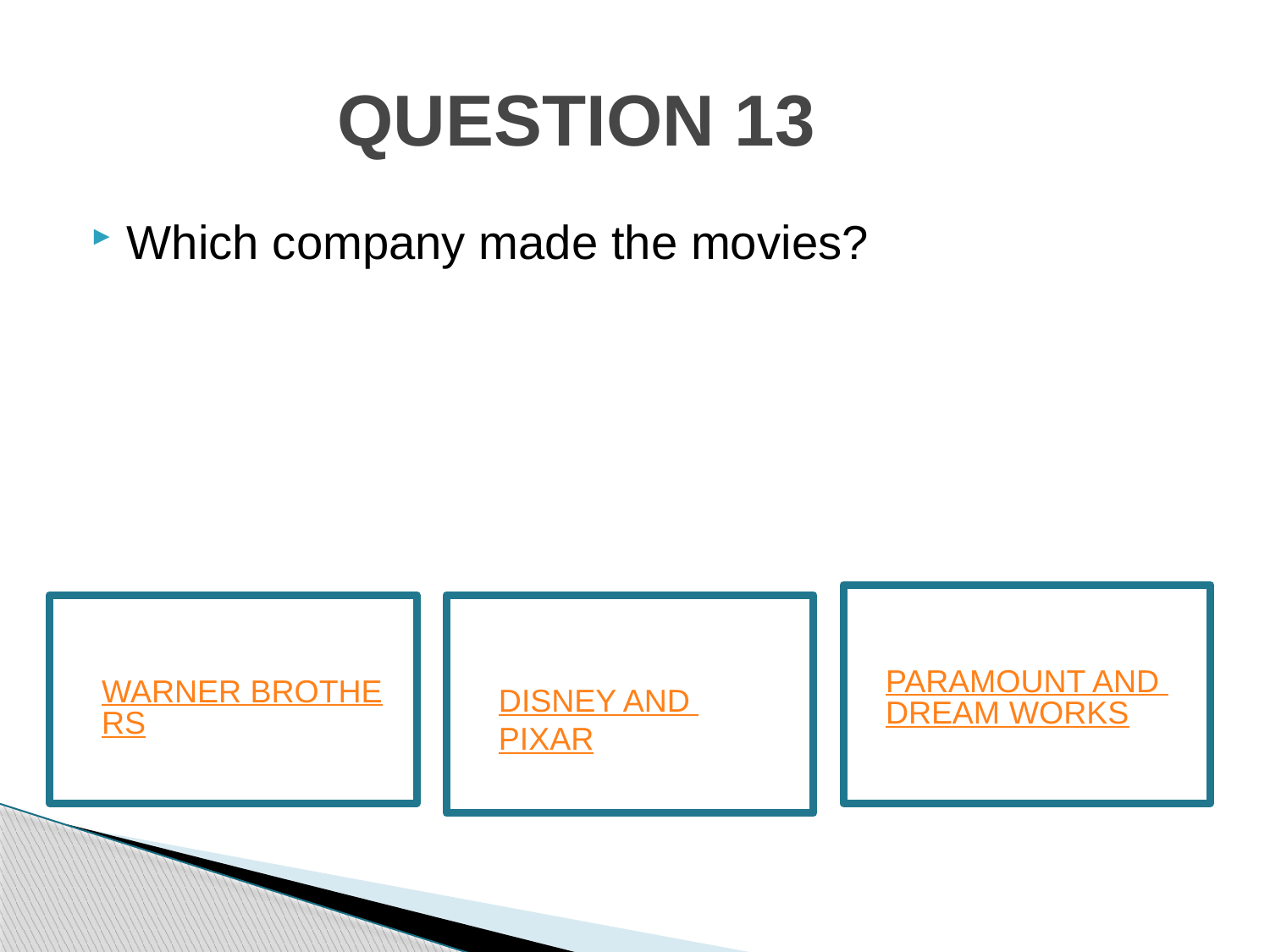

# QUESTION 13
Which company made the movies?

PARAMOUNT AND DREAM WORKS
WARNER BROTHERS
DISNEY AND
PIXAR